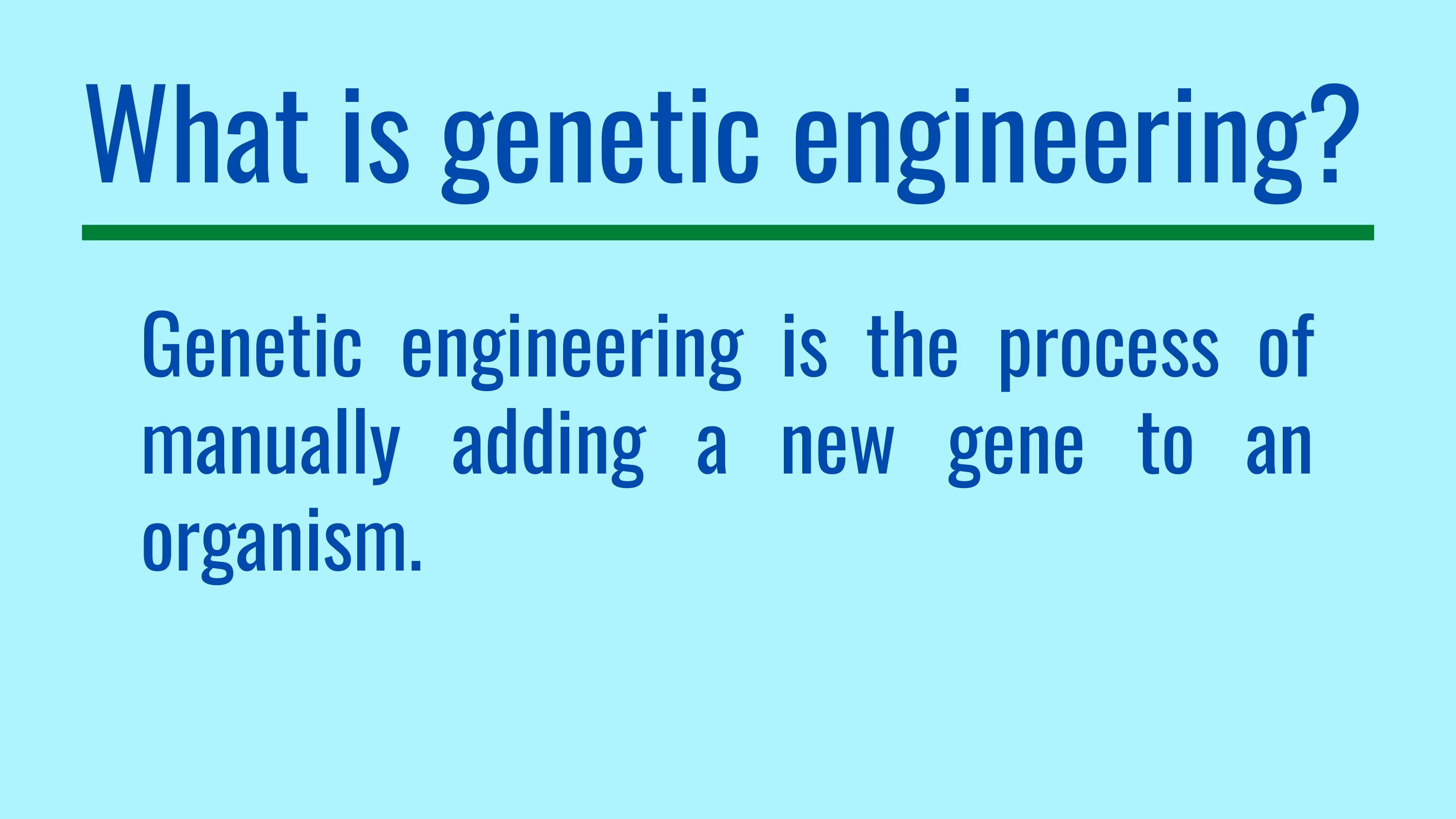

What is genetic engineering?

Genetic engineering is the process of manually adding a new gene to an organism.